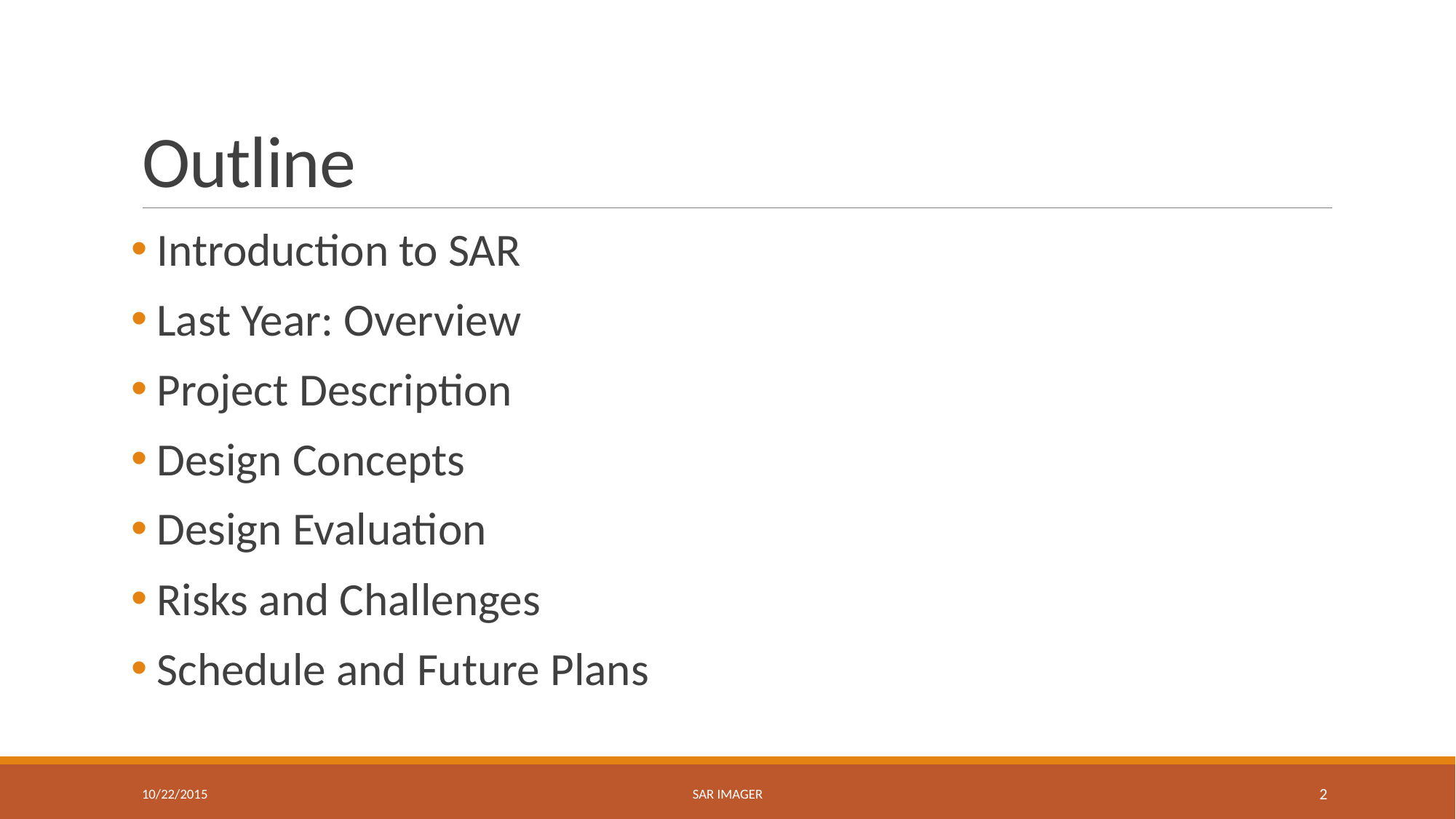

# Outline
 Introduction to SAR
 Last Year: Overview
 Project Description
 Design Concepts
 Design Evaluation
 Risks and Challenges
 Schedule and Future Plans
10/22/2015
SAR Imager
2